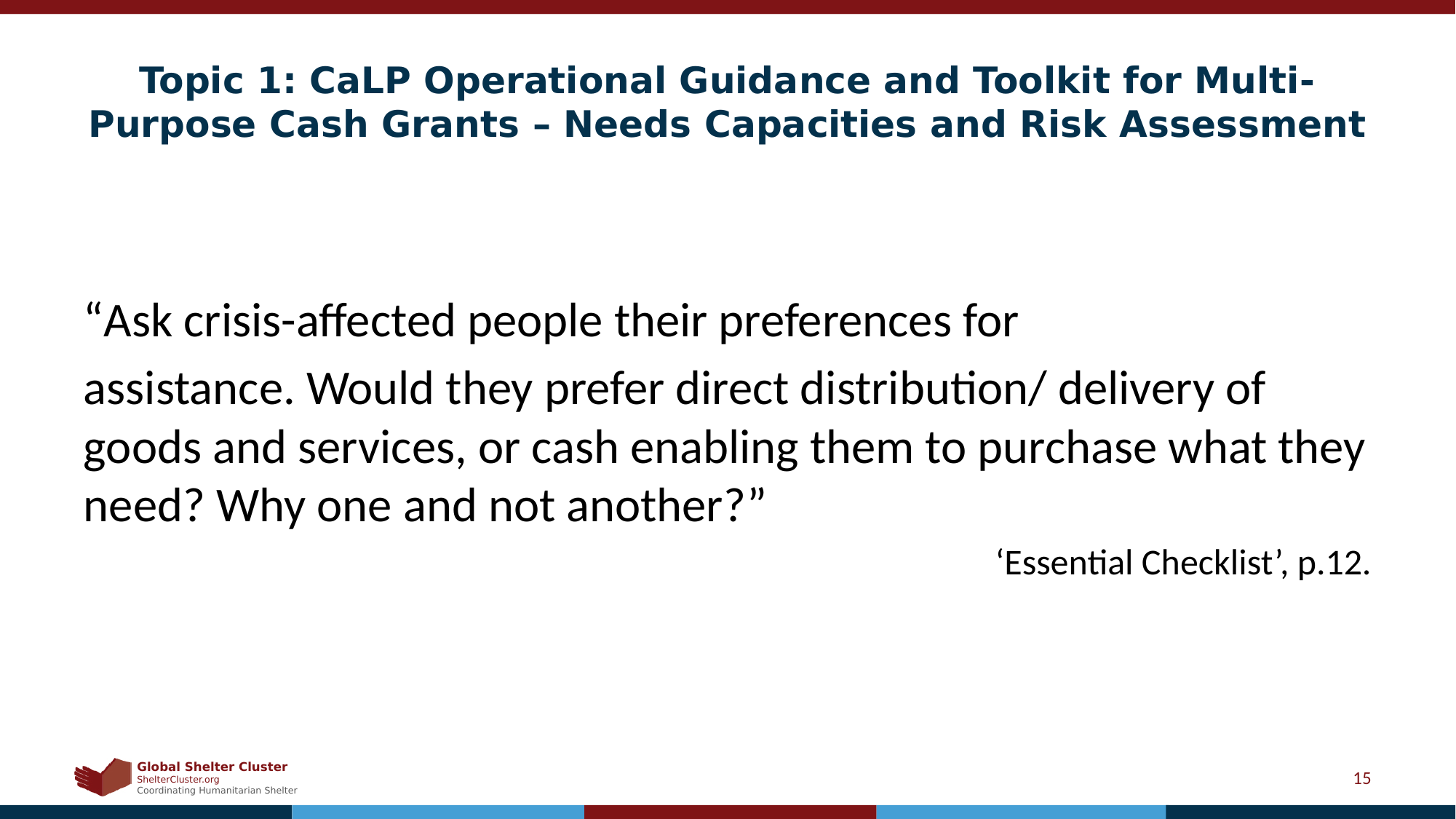

# Topic 1: CaLP Operational Guidance and Toolkit for Multi-Purpose Cash Grants – Needs Capacities and Risk Assessment
“Ask crisis-affected people their preferences for
assistance. Would they prefer direct distribution/ delivery of goods and services, or cash enabling them to purchase what they need? Why one and not another?”
 ‘Essential Checklist’, p.12.

15